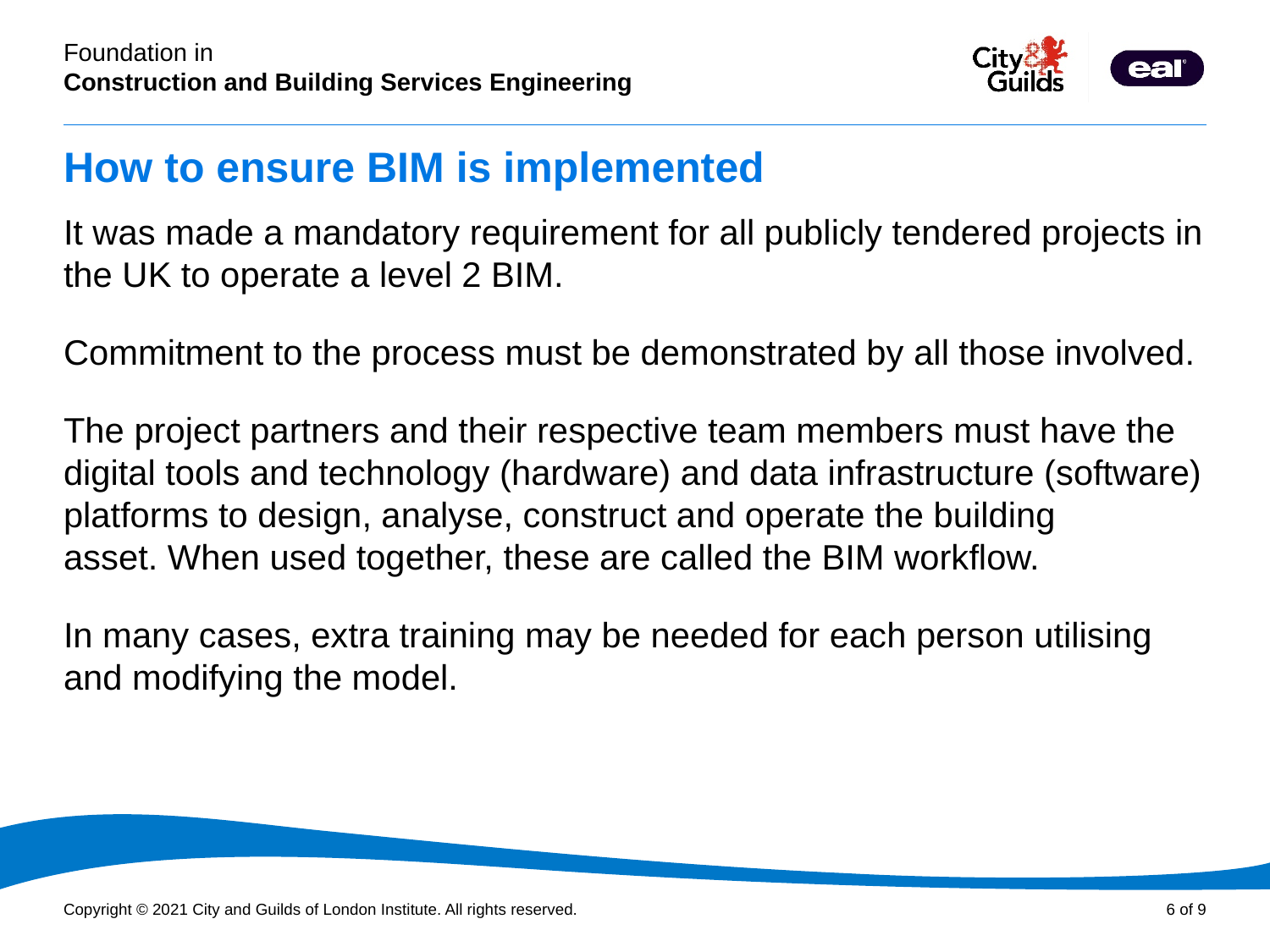

# How to ensure BIM is implemented
It was made a mandatory requirement for all publicly tendered projects in the UK to operate a level 2 BIM.
Commitment to the process must be demonstrated by all those involved.
The project partners and their respective team members must have the digital tools and technology (hardware) and data infrastructure (software) platforms to design, analyse, construct and operate the building asset. When used together, these are called the BIM workflow.
In many cases, extra training may be needed for each person utilising and modifying the model.